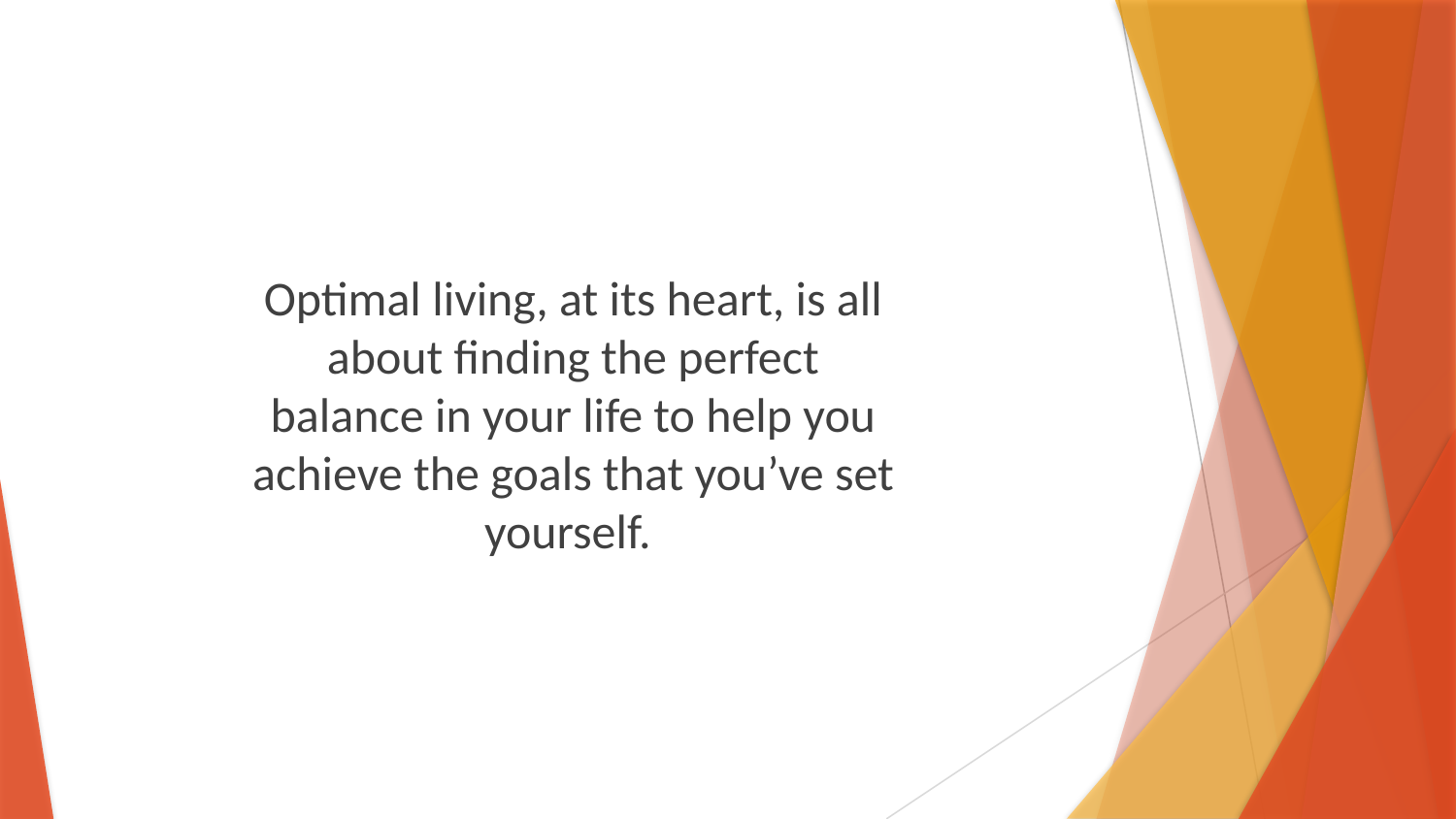

Optimal living, at its heart, is all about finding the perfect balance in your life to help you achieve the goals that you’ve set yourself.